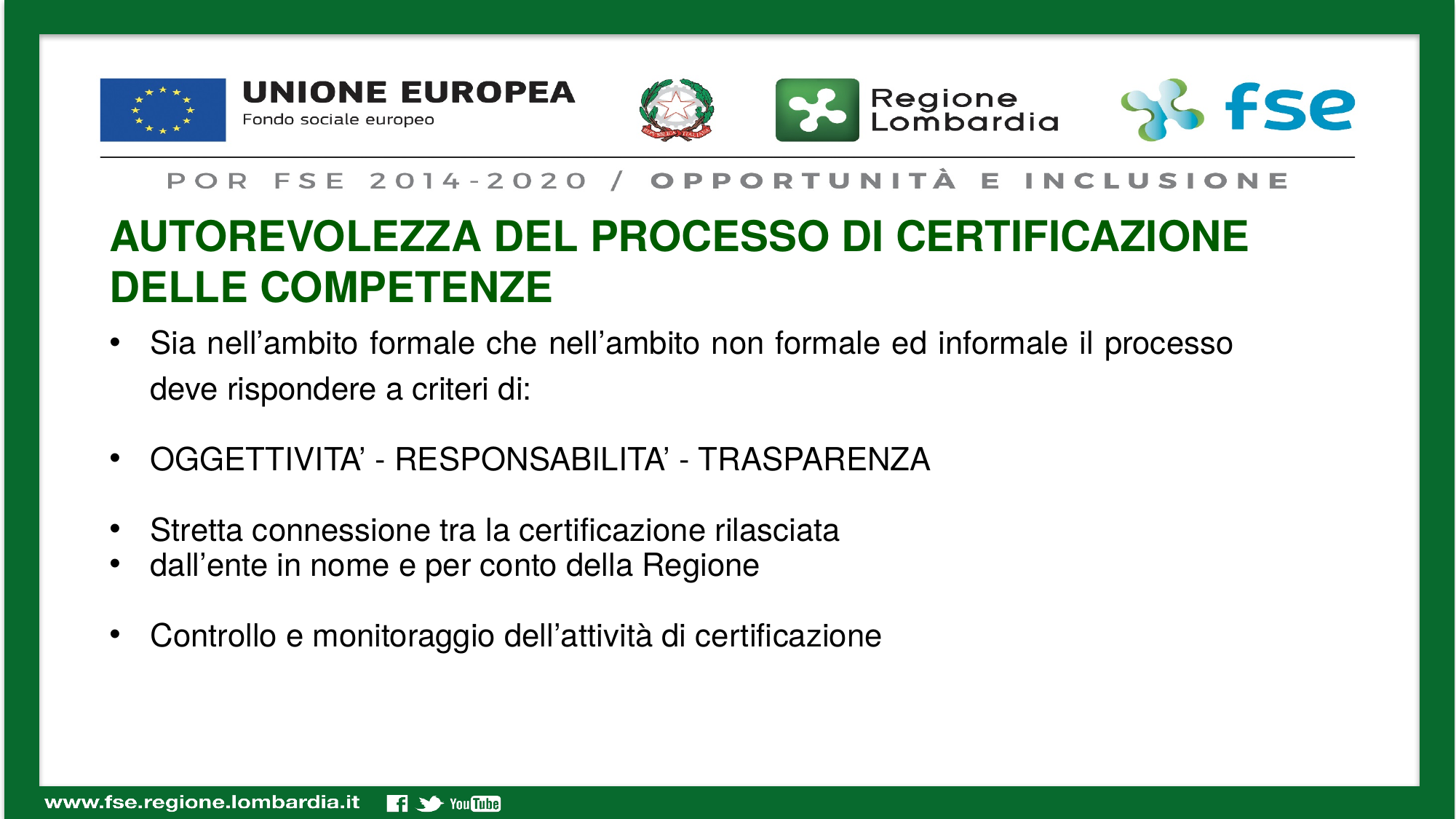

AUTOREVOLEZZA DEL PROCESSO DI CERTIFICAZIONE DELLE COMPETENZE
Sia nell’ambito formale che nell’ambito non formale ed informale il processo deve rispondere a criteri di:

OGGETTIVITA’ - RESPONSABILITA’ - TRASPARENZA

Stretta connessione tra la certificazione rilasciata
dall’ente in nome e per conto della Regione

Controllo e monitoraggio dell’attività di certificazione